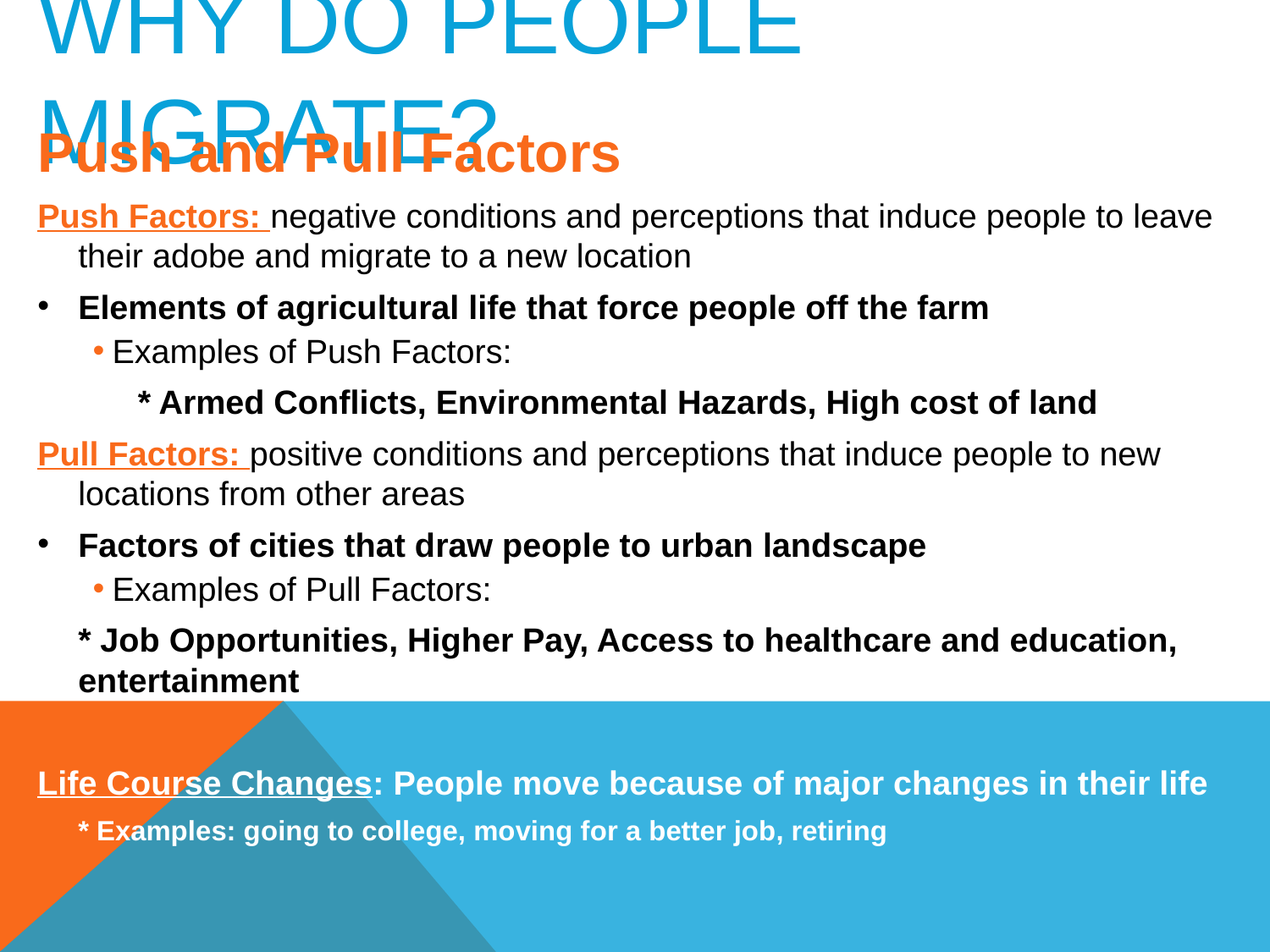

# Why Do people migrate?
Push and Pull Factors
Push Factors: negative conditions and perceptions that induce people to leave their adobe and migrate to a new location
Elements of agricultural life that force people off the farm
Examples of Push Factors:
	* Armed Conflicts, Environmental Hazards, High cost of land
Pull Factors: positive conditions and perceptions that induce people to new locations from other areas
Factors of cities that draw people to urban landscape
Examples of Pull Factors:
		* Job Opportunities, Higher Pay, Access to healthcare and education, entertainment

Life Course Changes: People move because of major changes in their life
		* Examples: going to college, moving for a better job, retiring